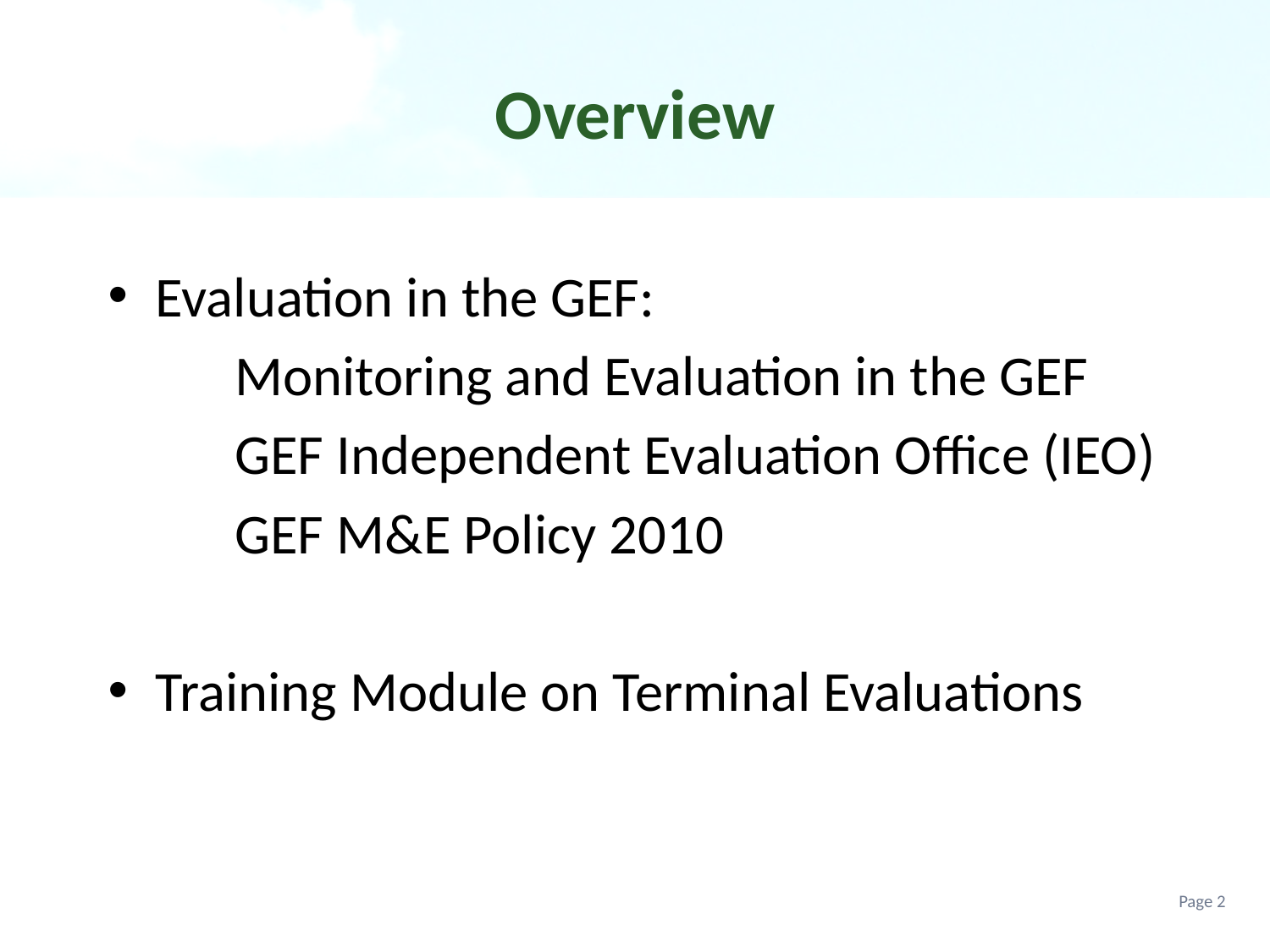

# Overview
Evaluation in the GEF:
	Monitoring and Evaluation in the GEF
	GEF Independent Evaluation Office (IEO)
	GEF M&E Policy 2010

Training Module on Terminal Evaluations